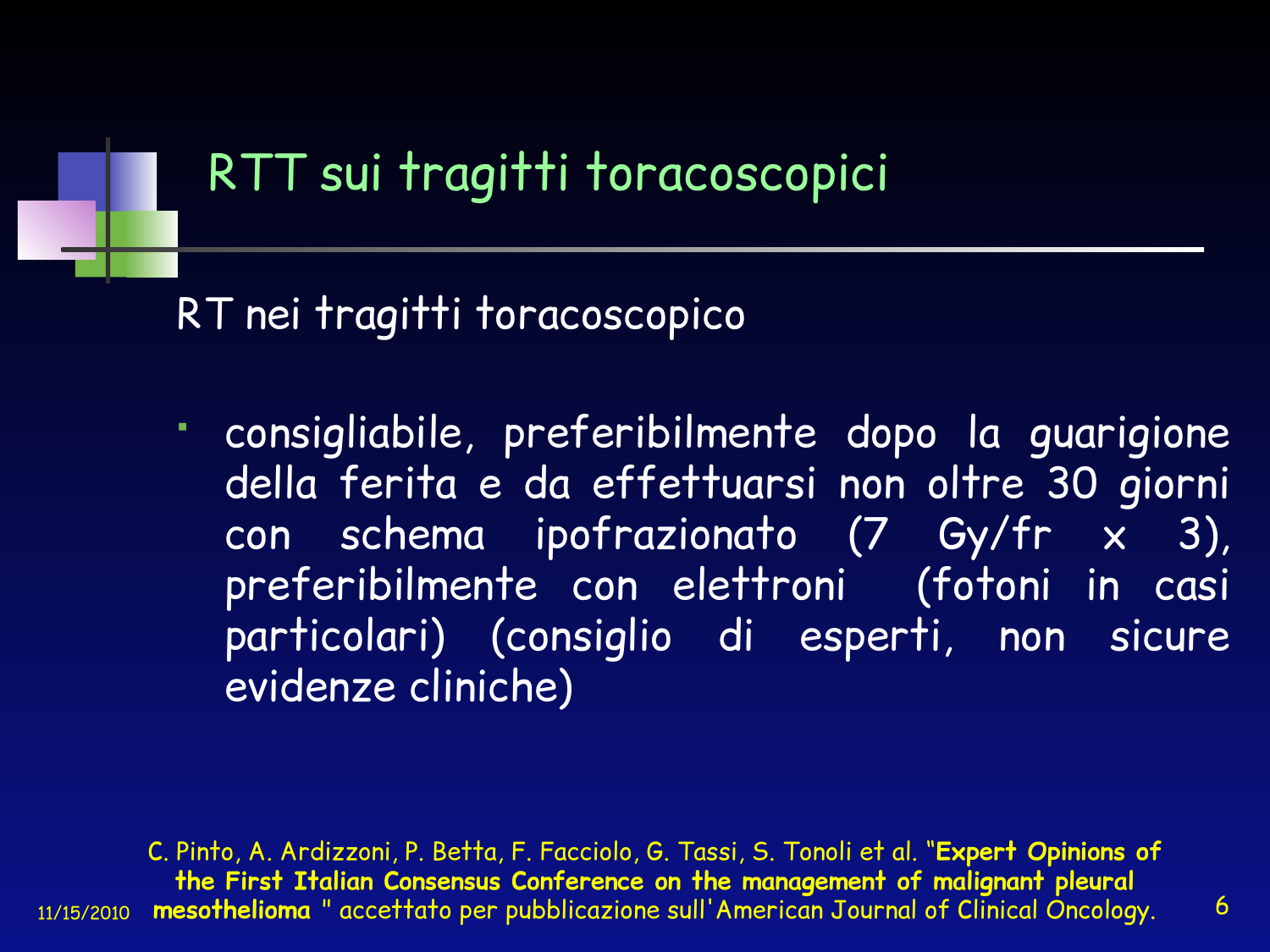

# RTT sui tragitti toracoscopici
RT nei tragitti toracoscopico

consigliabile, preferibilmente dopo la guarigione della ferita e da effettuarsi non oltre 30 giorni con schema ipofrazionato (7 Gy/fr x 3), preferibilmente con elettroni  (fotoni in casi particolari) (consiglio di esperti, non sicure evidenze cliniche)
C. Pinto, A. Ardizzoni, P. Betta, F. Facciolo, G. Tassi, S. Tonoli et al. “Expert Opinions of the First Italian Consensus Conference on the management of malignant pleural mesothelioma " accettato per pubblicazione sull'American Journal of Clinical Oncology.
11/15/2010
6